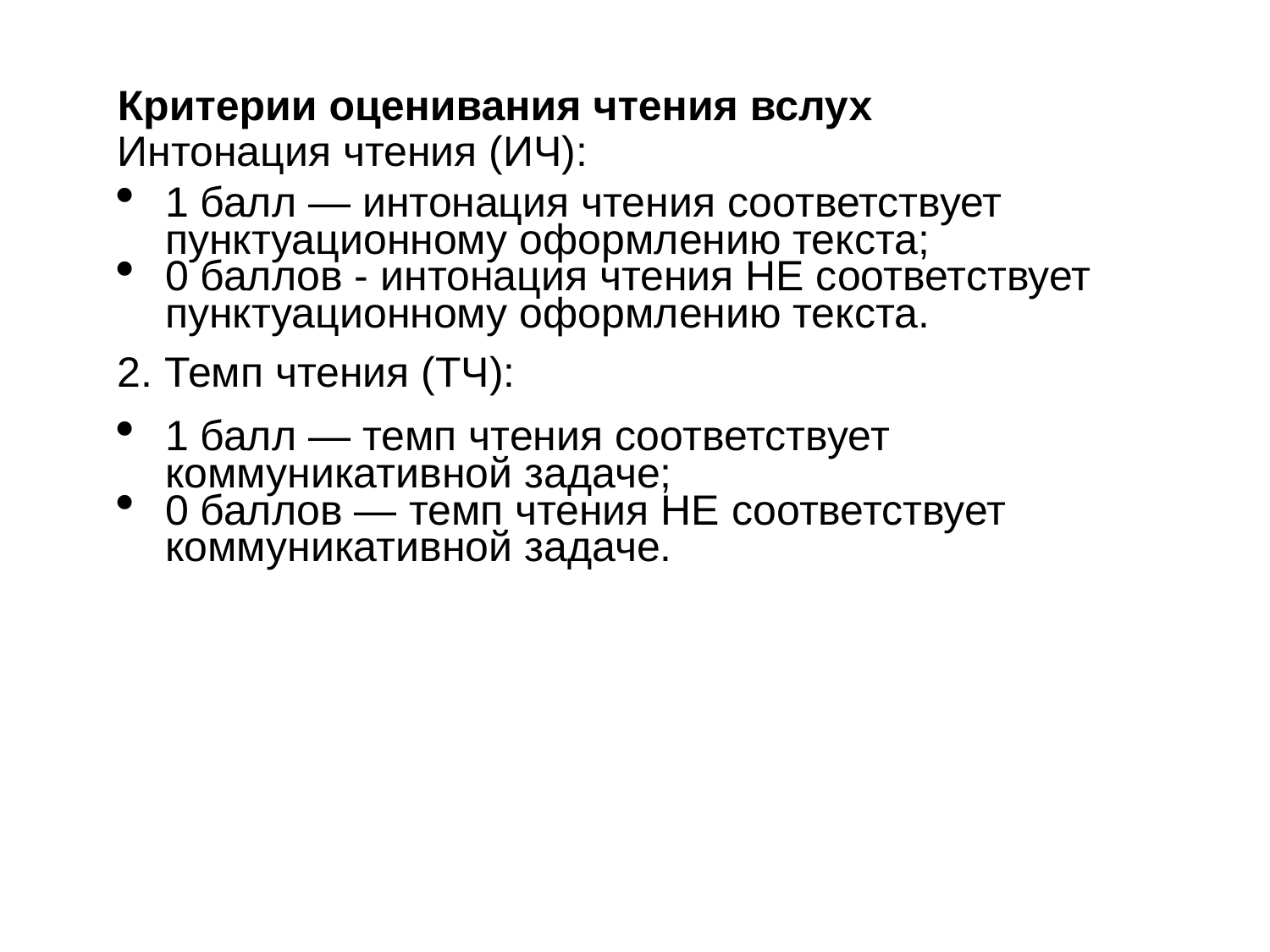

Критерии оценивания чтения вслух
Интонация чтения (ИЧ):
1 балл — интонация чтения соответствует пунктуационному оформлению текста;
0 баллов - интонация чтения НЕ соответствует пунктуационному оформлению текста.
2. Темп чтения (ТЧ):
1 балл — темп чтения соответствует коммуникативной задаче;
0 баллов — темп чтения НЕ соответствует коммуникативной задаче.